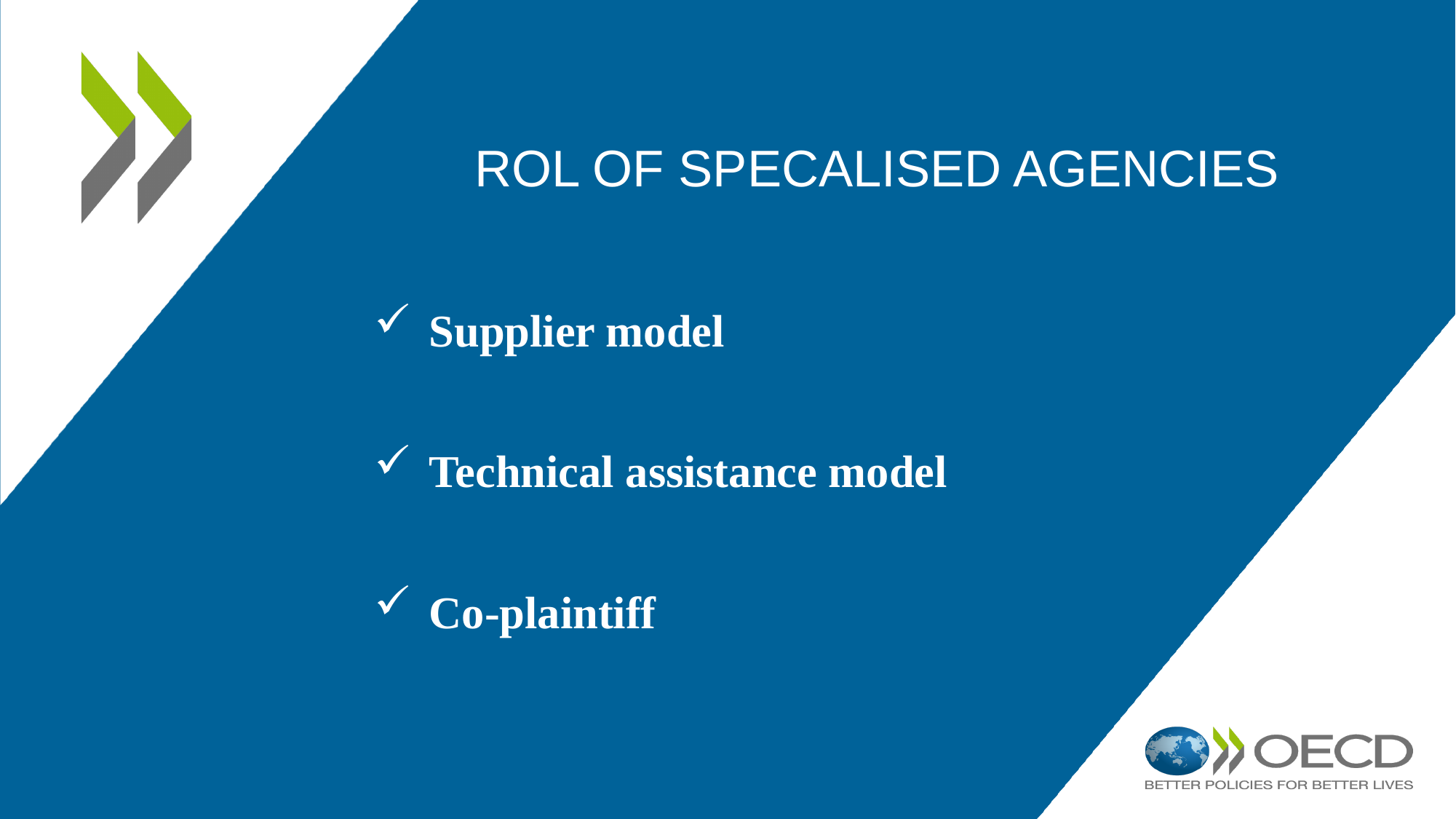

# ROL OF SPECALIsED AGENCIES
Supplier model

Technical assistance model

Co-plaintiff